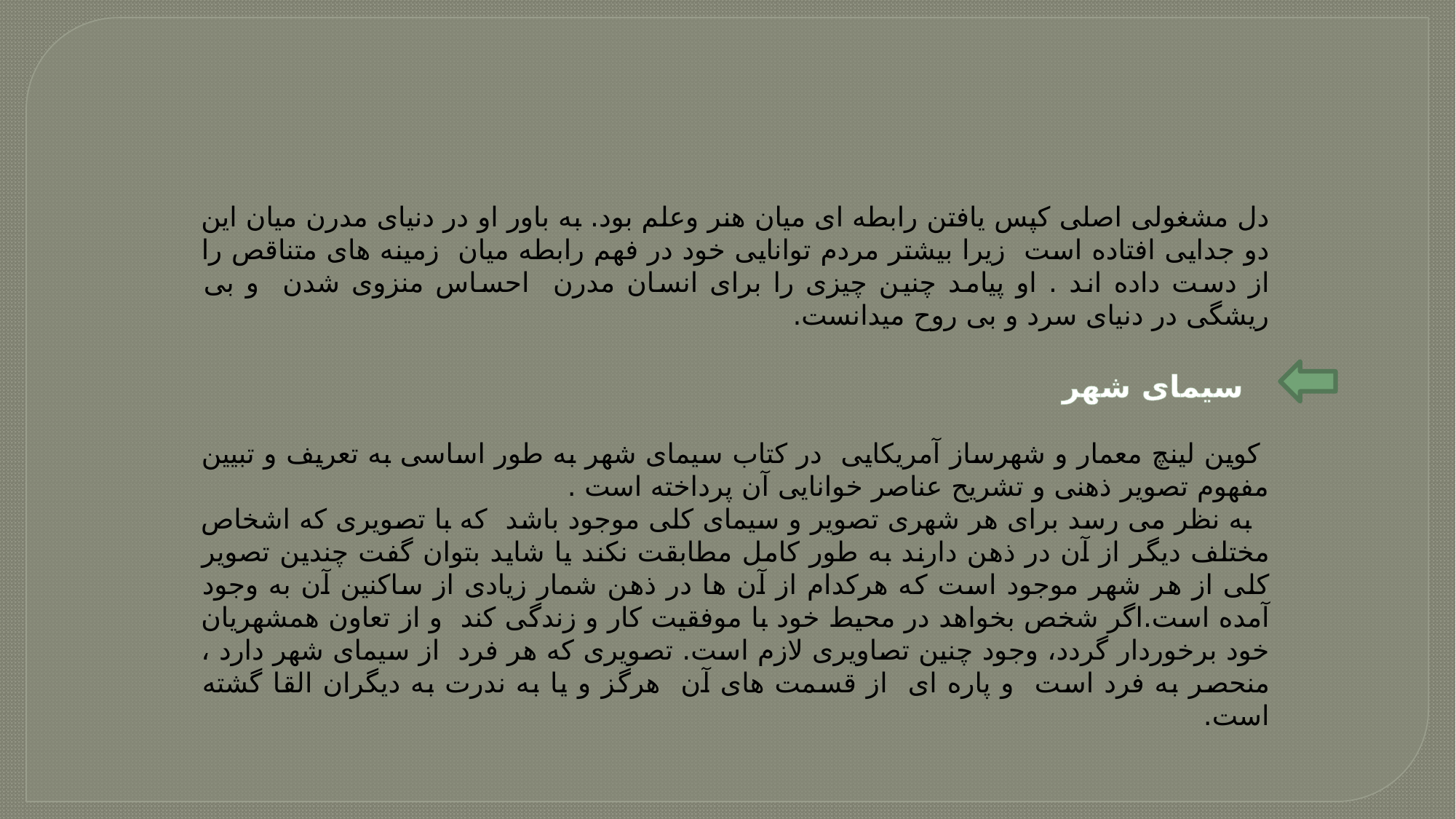

دل مشغولی اصلی کپس یافتن رابطه ای میان هنر وعلم بود. به باور او در دنیای مدرن میان این دو جدایی افتاده است  زیرا بیشتر مردم توانایی خود در فهم رابطه میان  زمینه های متناقص را از دست داده اند . او پیامد چنین چیزی را برای انسان مدرن  احساس منزوی شدن  و بی ریشگی در دنیای سرد و بی روح میدانست.
   سیمای شهر

 کوین لینچ معمار و شهرساز آمریکایی  در کتاب سیمای شهر به طور اساسی به تعریف و تبیین مفهوم تصویر ذهنی و تشریح عناصر خوانایی آن پرداخته است .
  به نظر می رسد برای هر شهری تصویر و سیمای کلی موجود باشد  که با تصویری که اشخاص مختلف دیگر از آن در ذهن دارند به طور کامل مطابقت نکند یا شاید بتوان گفت چندین تصویر کلی از هر شهر موجود است که هرکدام از آن ها در ذهن شمار زیادی از ساکنین آن به وجود آمده است.اگر شخص بخواهد در محیط خود با موفقیت کار و زندگی کند  و از تعاون همشهریان خود برخوردار گردد، وجود چنین تصاویری لازم است. تصویری که هر فرد  از سیمای شهر دارد ، منحصر به فرد است  و پاره ای  از قسمت های آن  هرگز و یا به ندرت به دیگران القا گشته است.